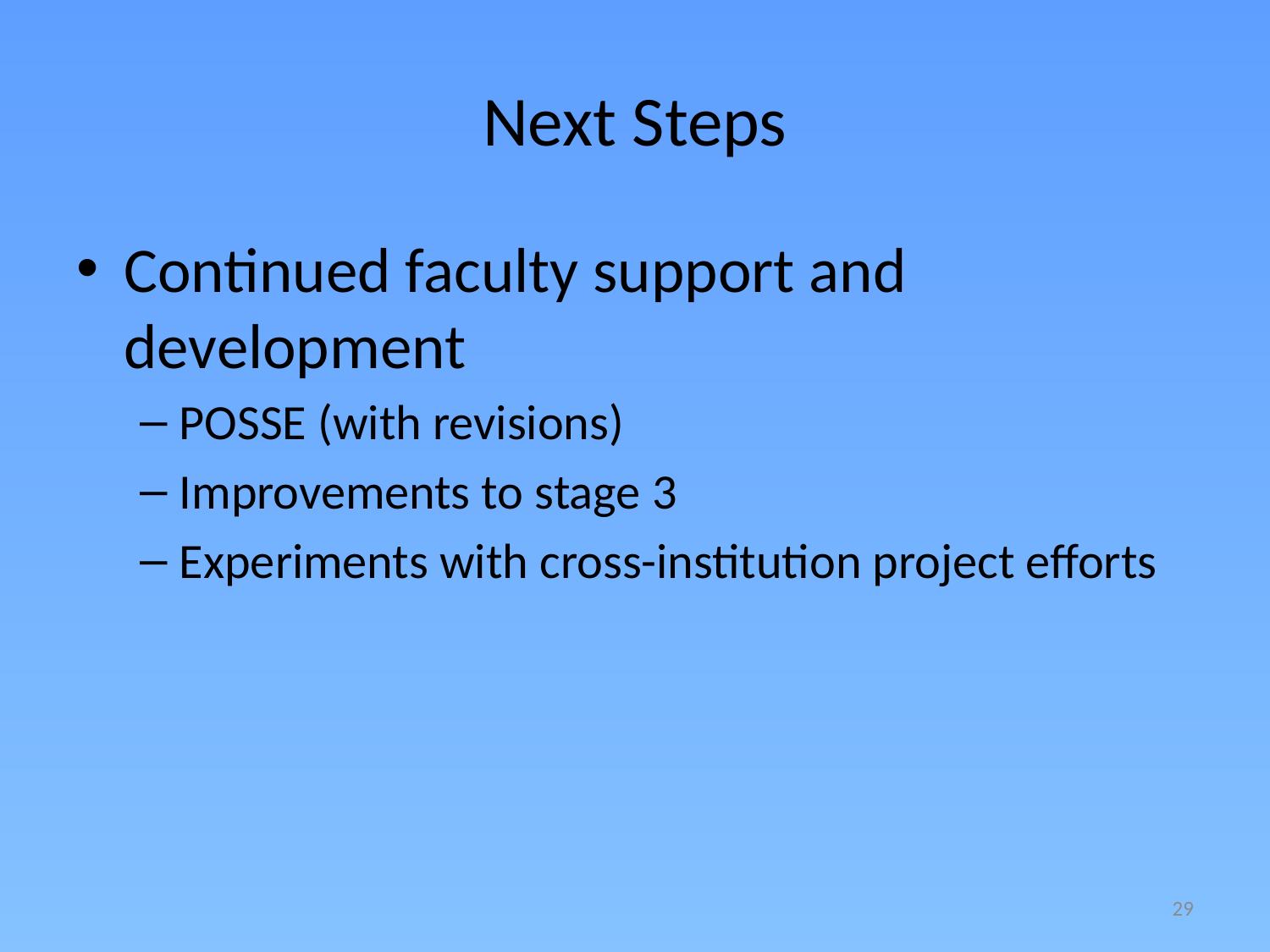

# Next Steps
Continued faculty support and development
POSSE (with revisions)
Improvements to stage 3
Experiments with cross-institution project efforts
29